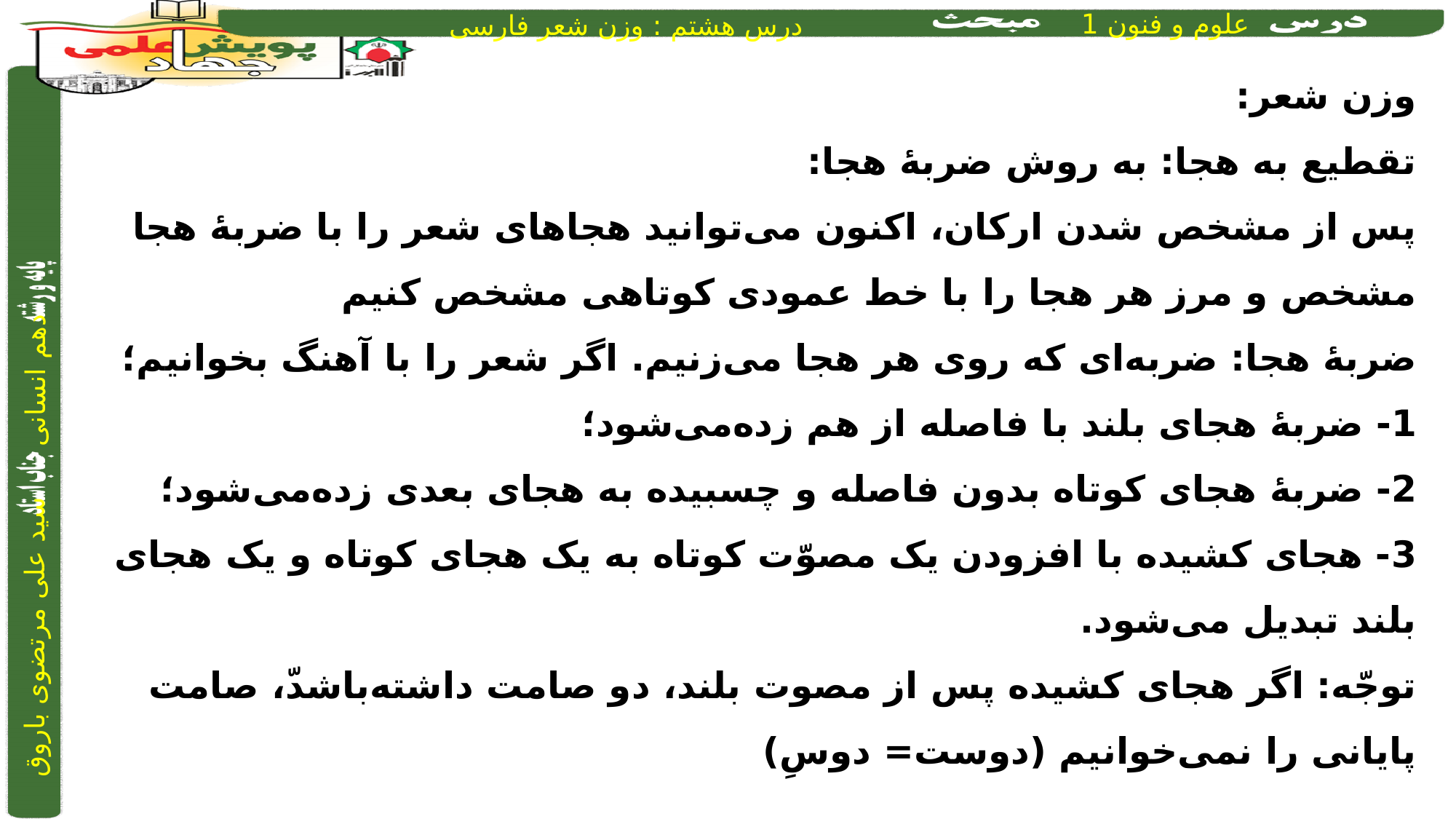

وزن شعر:
تقطیع به هجا: به روش ضربۀ هجا:
پس از مشخص شدن ارکان، اکنون می‌توانید هجاهای شعر را با ضربۀ هجا مشخص و مرز هر هجا را با خط عمودی کوتاهی مشخص کنیم
ضربۀ هجا: ضربه‌ای که روی هر هجا می‌زنیم. اگر شعر را با آهنگ بخوانیم؛
1- ضربۀ هجای بلند با فاصله از هم زده‌می‌شود؛
2- ضربۀ هجای کوتاه بدون فاصله و چسبیده به هجای بعدی زده‌می‌شود؛
3- هجای کشیده با افزودن یک مصوّت کوتاه به یک هجای کوتاه و یک هجای بلند تبدیل می‌شود.
توجّه: اگر هجای کشیده پس از مصوت بلند، دو صامت داشته‌باشد‎‌‌ّ، صامت پایانی را نمی‌خوانیم (دوست= دوسِ)